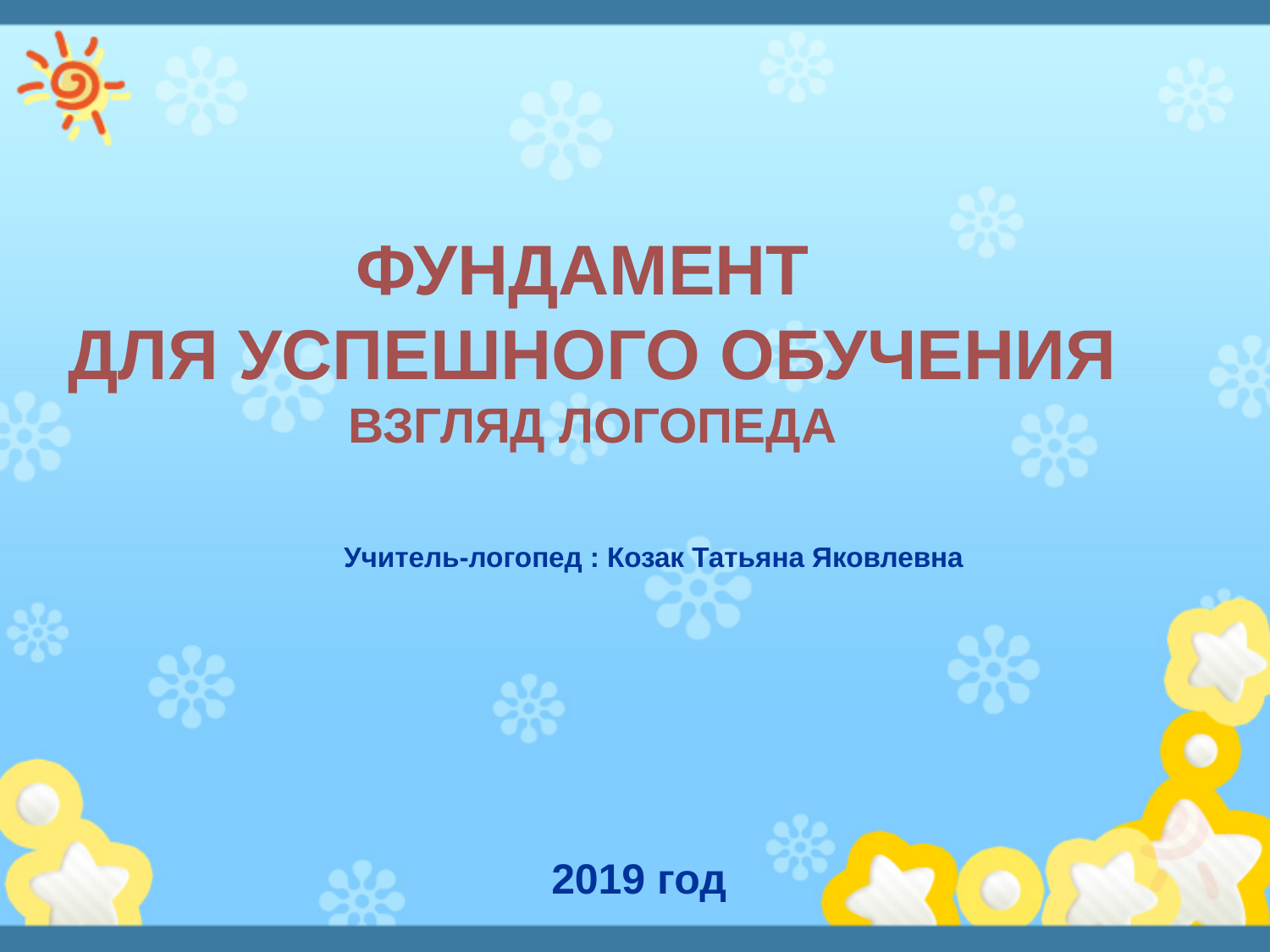

Фундамент
для успешного обучения
Взгляд логопеда
Учитель-логопед : Козак Татьяна Яковлевна

2019 год